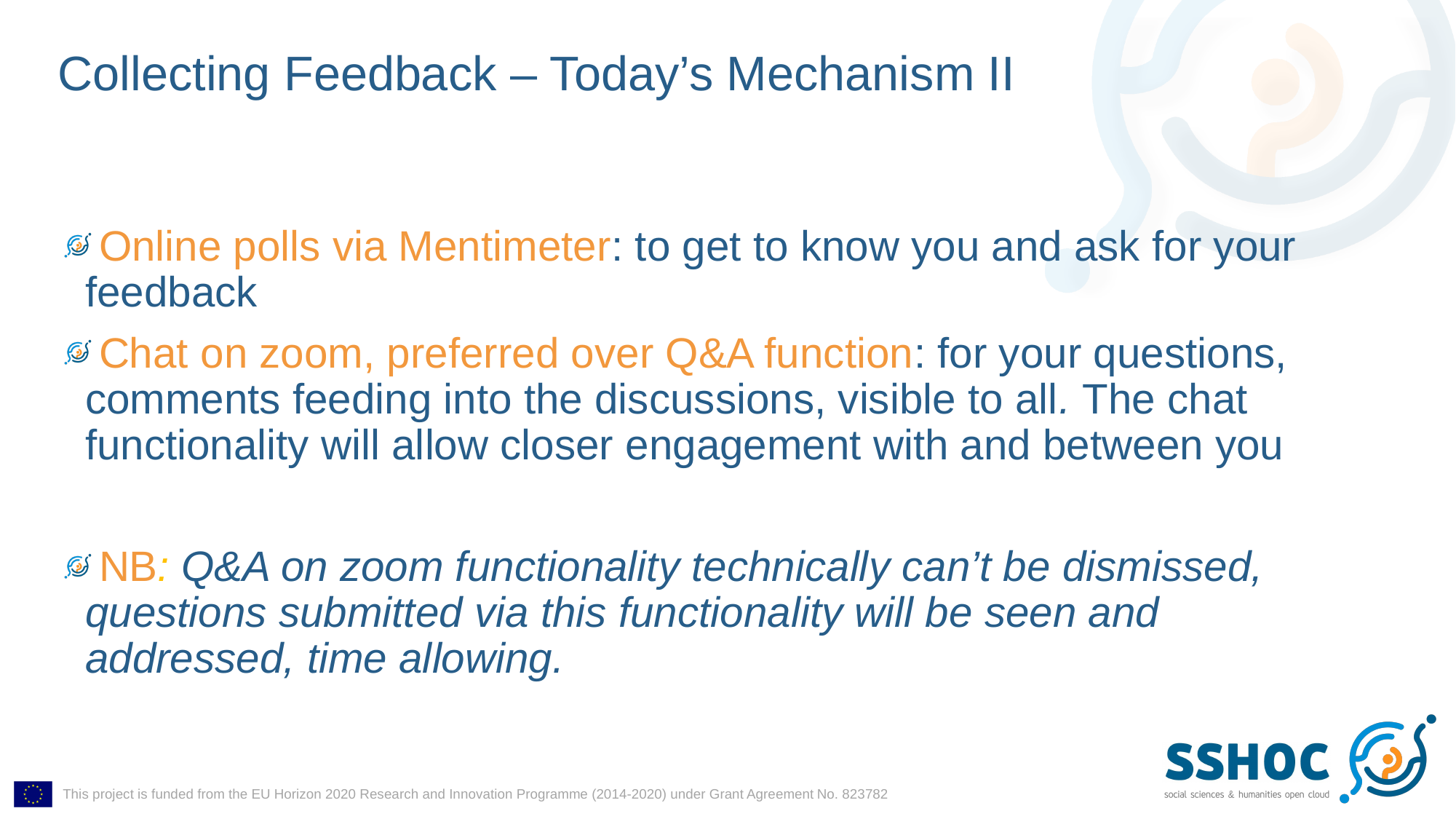

# Collecting Feedback – Today’s Mechanism II
Online polls via Mentimeter: to get to know you and ask for your feedback
Chat on zoom, preferred over Q&A function: for your questions, comments feeding into the discussions, visible to all. The chat functionality will allow closer engagement with and between you

NB: Q&A on zoom functionality technically can’t be dismissed, questions submitted via this functionality will be seen and addressed, time allowing.